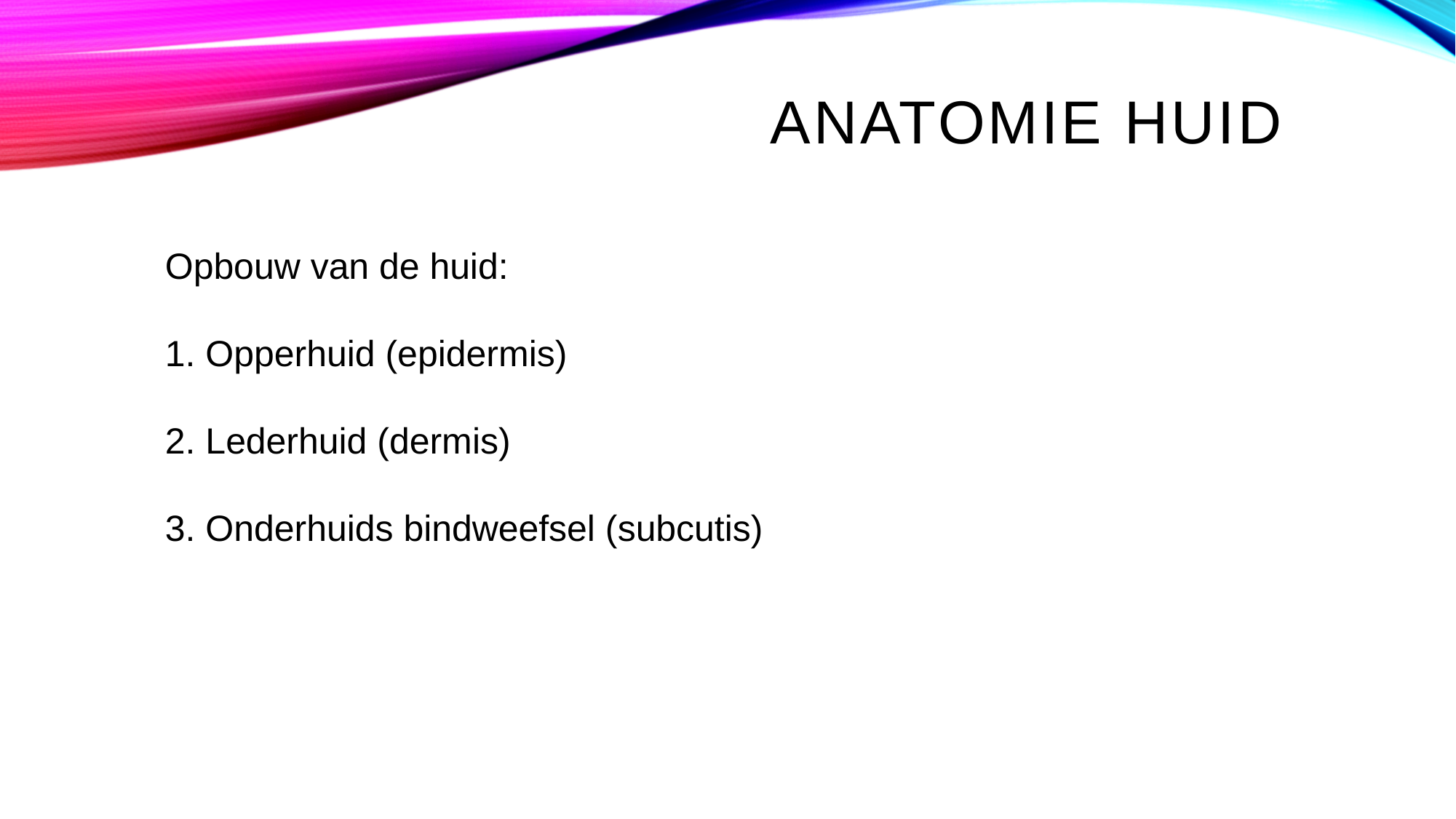

Anatomie huid
Opbouw van de huid:
1. Opperhuid (epidermis)

2. Lederhuid (dermis)

3. Onderhuids bindweefsel (subcutis)